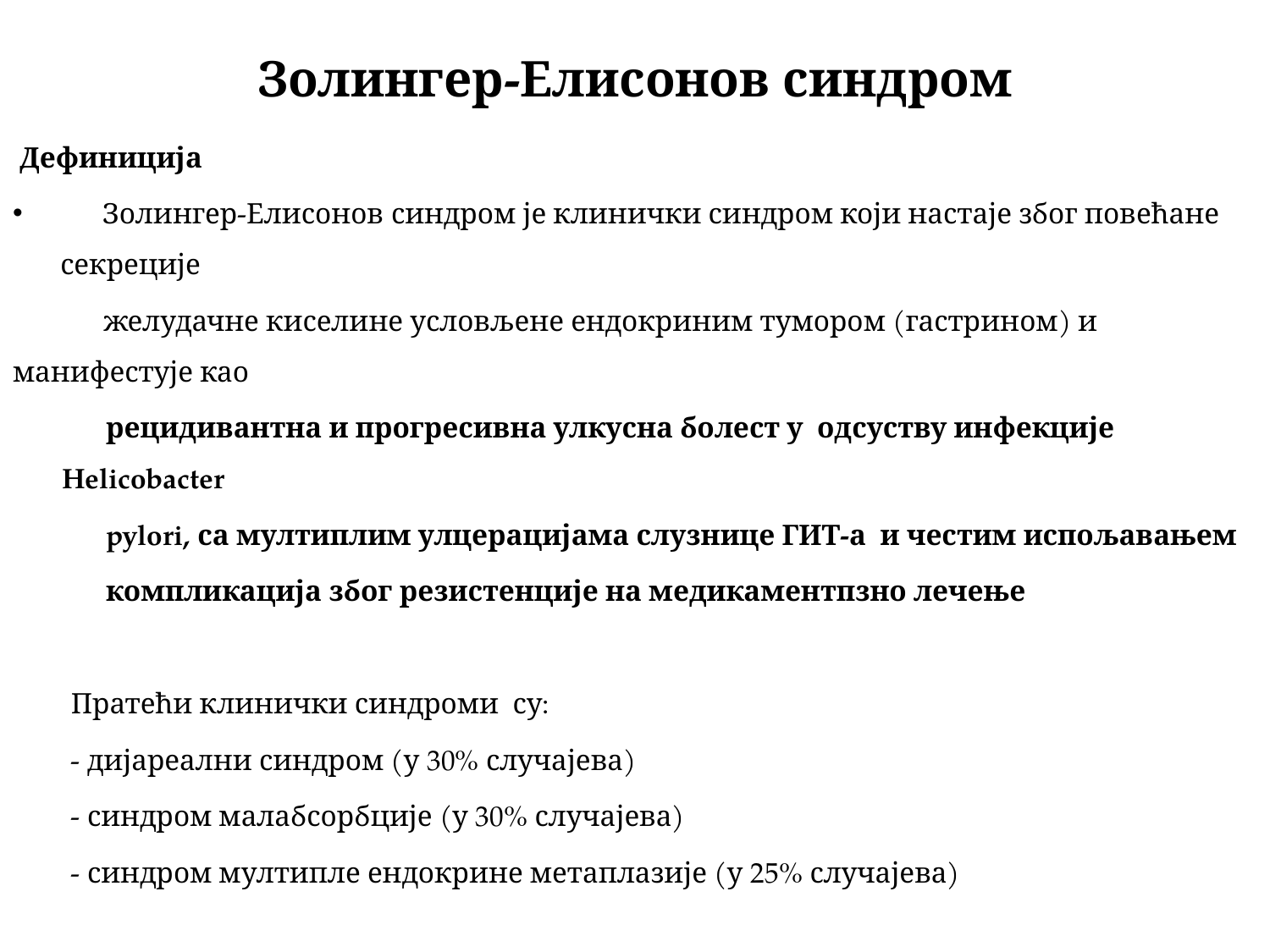

# Золингер-Елисонов синдром
 Дефиниција
      Золингер-Елисонов синдром је клинички синдром који настаје због повећане секреције
             желудачне киселине условљене ендокриним тумором (гастрином) и манифестује као
            рецидивантна и прогресивна улкусна болест у  одсуству инфекције Helicobacter
            pylori, са мултиплим улцерацијама слузнице ГИТ-а  и честим испољавањем
            компликација због резистенције на медикаментпзно лечење

       Пратећи клинички синдроми  су:
       - дијареални синдром (у 30% случајева)
       - синдром малабсорбције (у 30% случајева)
       - синдром мултипле ендокрине метаплазије (у 25% случајева)